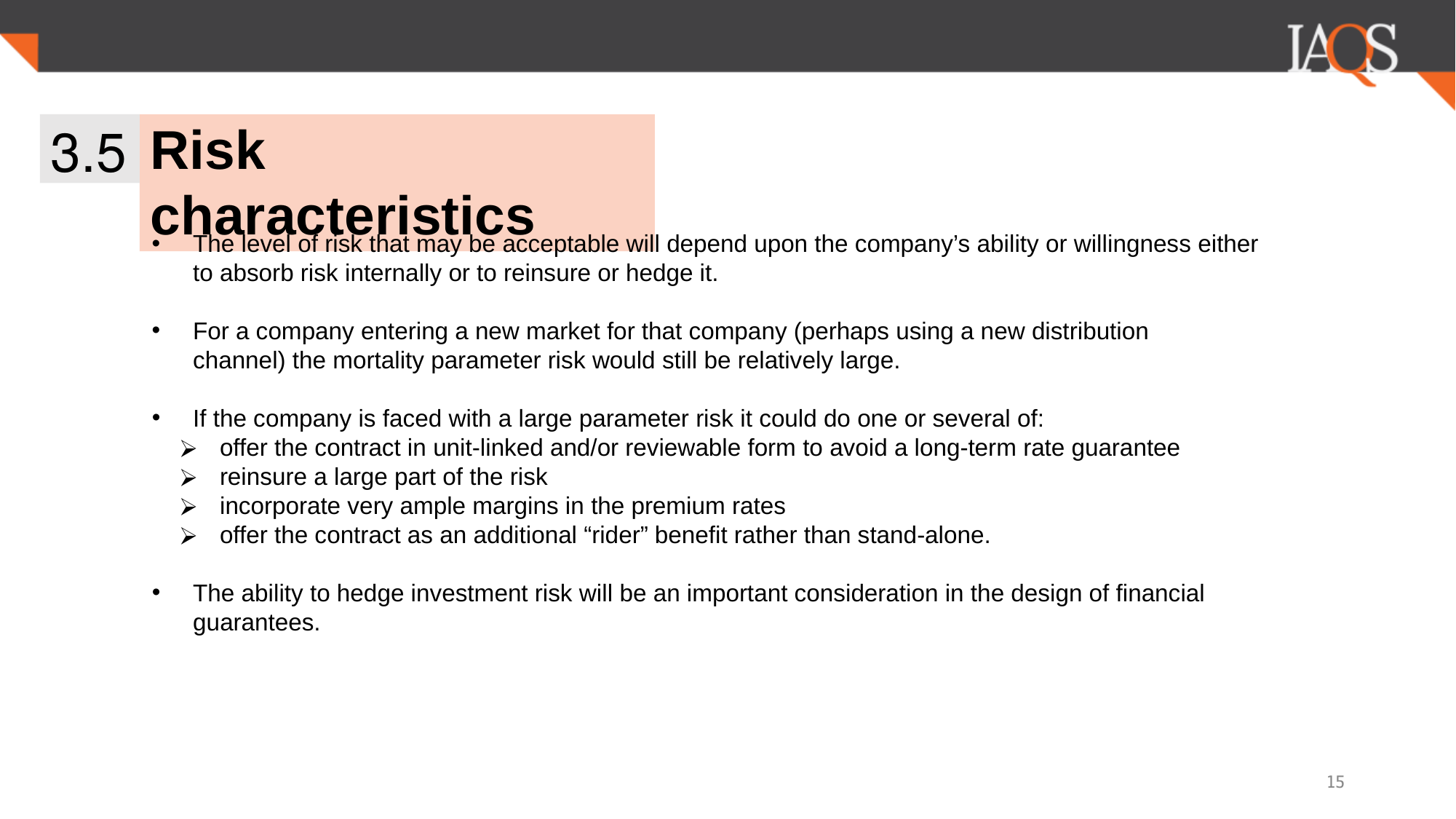

3.5
# Risk characteristics
The level of risk that may be acceptable will depend upon the company’s ability or willingness either to absorb risk internally or to reinsure or hedge it.
For a company entering a new market for that company (perhaps using a new distribution channel) the mortality parameter risk would still be relatively large.
If the company is faced with a large parameter risk it could do one or several of:
offer the contract in unit-linked and/or reviewable form to avoid a long-term rate guarantee
reinsure a large part of the risk
incorporate very ample margins in the premium rates
offer the contract as an additional “rider” benefit rather than stand-alone.
The ability to hedge investment risk will be an important consideration in the design of financial
guarantees.
15